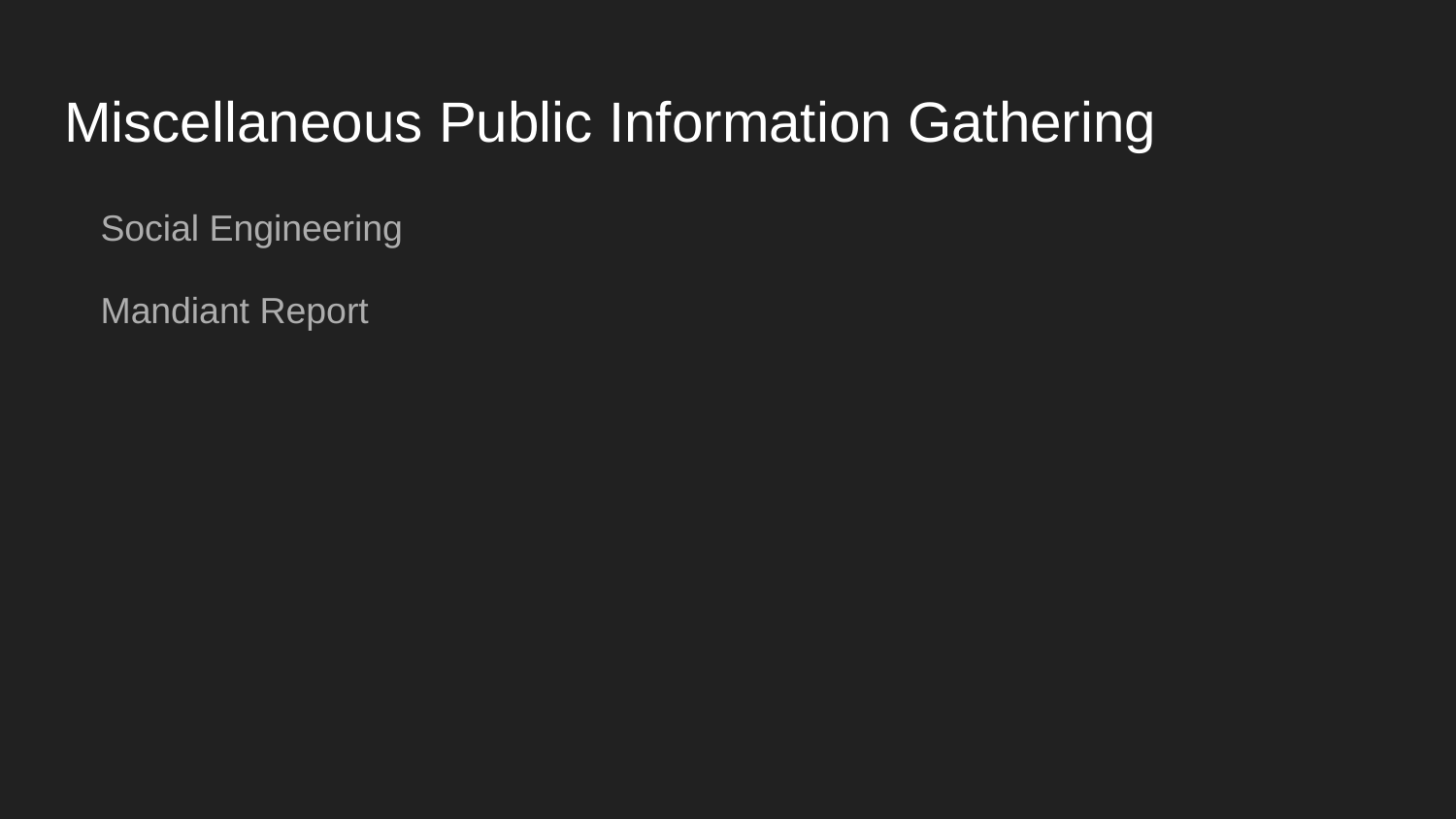

# Miscellaneous Public Information Gathering
Social Engineering
Mandiant Report